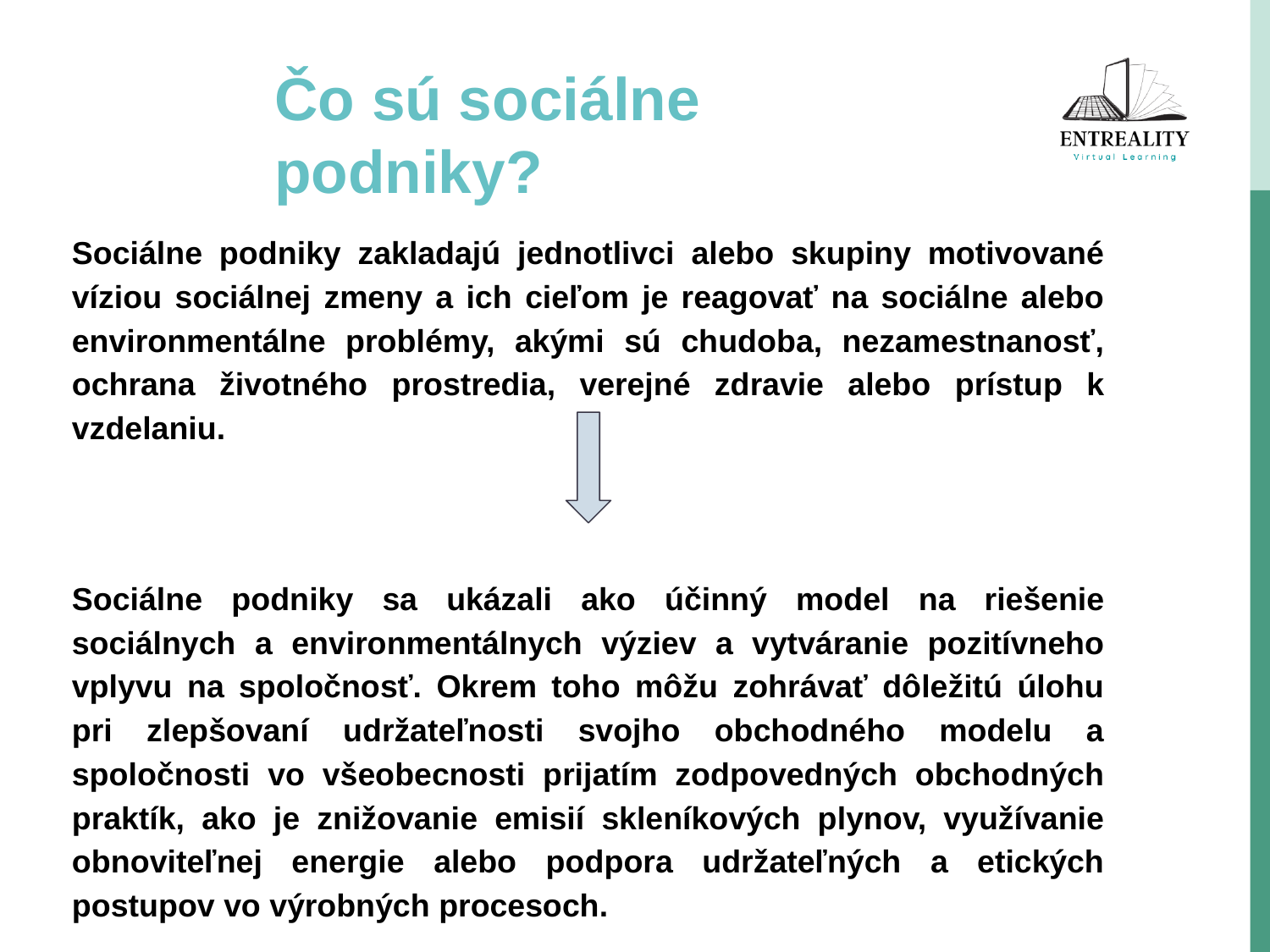

# Čo sú sociálne podniky?
Sociálne podniky zakladajú jednotlivci alebo skupiny motivované víziou sociálnej zmeny a ich cieľom je reagovať na sociálne alebo environmentálne problémy, akými sú chudoba, nezamestnanosť, ochrana životného prostredia, verejné zdravie alebo prístup k vzdelaniu.

Sociálne podniky sa ukázali ako účinný model na riešenie sociálnych a environmentálnych výziev a vytváranie pozitívneho vplyvu na spoločnosť. Okrem toho môžu zohrávať dôležitú úlohu pri zlepšovaní udržateľnosti svojho obchodného modelu a spoločnosti vo všeobecnosti prijatím zodpovedných obchodných praktík, ako je znižovanie emisií skleníkových plynov, využívanie obnoviteľnej energie alebo podpora udržateľných a etických postupov vo výrobných procesoch.